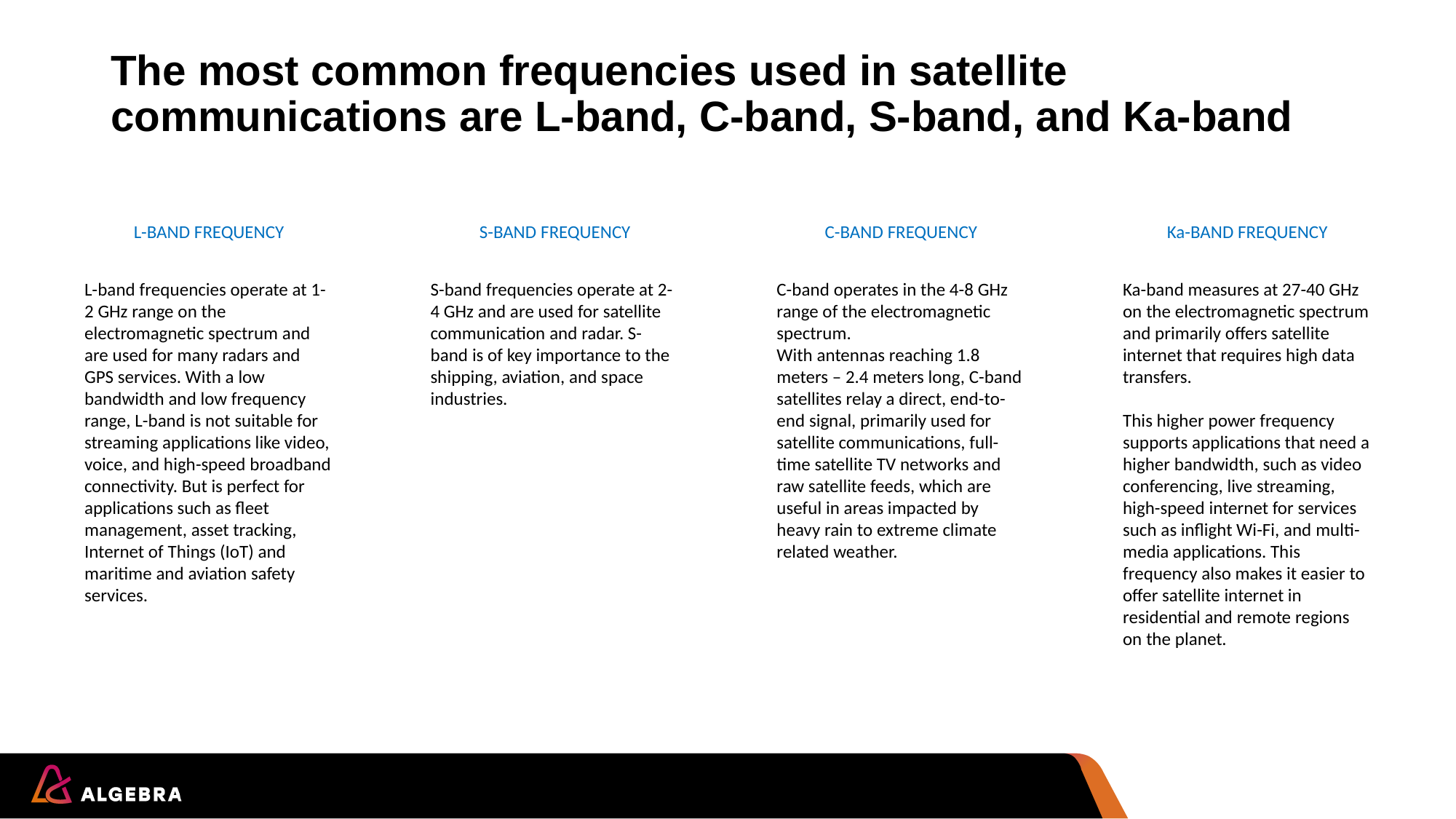

# The most common frequencies used in satellite communications are L-band, C-band, S-band, and Ka-band
L-BAND FREQUENCY
S-BAND FREQUENCY
C-BAND FREQUENCY
Ka-BAND FREQUENCY
L-band frequencies operate at 1-2 GHz range on the electromagnetic spectrum and are used for many radars and GPS services. With a low bandwidth and low frequency range, L-band is not suitable for streaming applications like video, voice, and high-speed broadband connectivity. But is perfect for applications such as fleet management, asset tracking, Internet of Things (IoT) and maritime and aviation safety services.

S-band frequencies operate at 2-4 GHz and are used for satellite communication and radar. S-band is of key importance to the shipping, aviation, and space industries.

C-band operates in the 4-8 GHz range of the electromagnetic spectrum.
With antennas reaching 1.8 meters – 2.4 meters long, C-band satellites relay a direct, end-to-end signal, primarily used for satellite communications, full-time satellite TV networks and raw satellite feeds, which are useful in areas impacted by heavy rain to extreme climate related weather.

Ka-band measures at 27-40 GHz on the electromagnetic spectrum and primarily offers satellite internet that requires high data transfers.

This higher power frequency supports applications that need a higher bandwidth, such as video conferencing, live streaming, high-speed internet for services such as inflight Wi-Fi, and multi-media applications. This frequency also makes it easier to offer satellite internet in residential and remote regions on the planet.